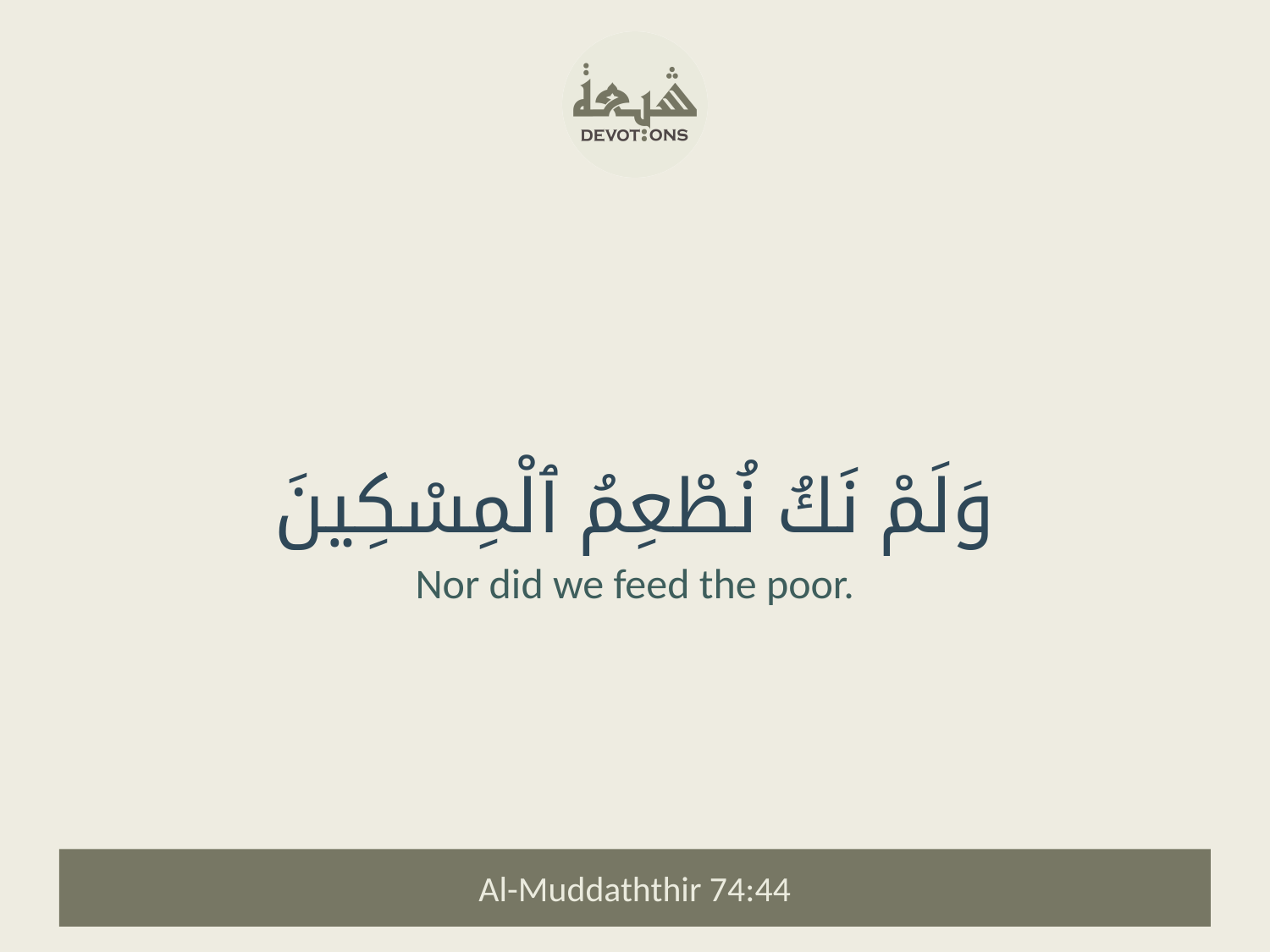

وَلَمْ نَكُ نُطْعِمُ ٱلْمِسْكِينَ
Nor did we feed the poor.
Al-Muddaththir 74:44